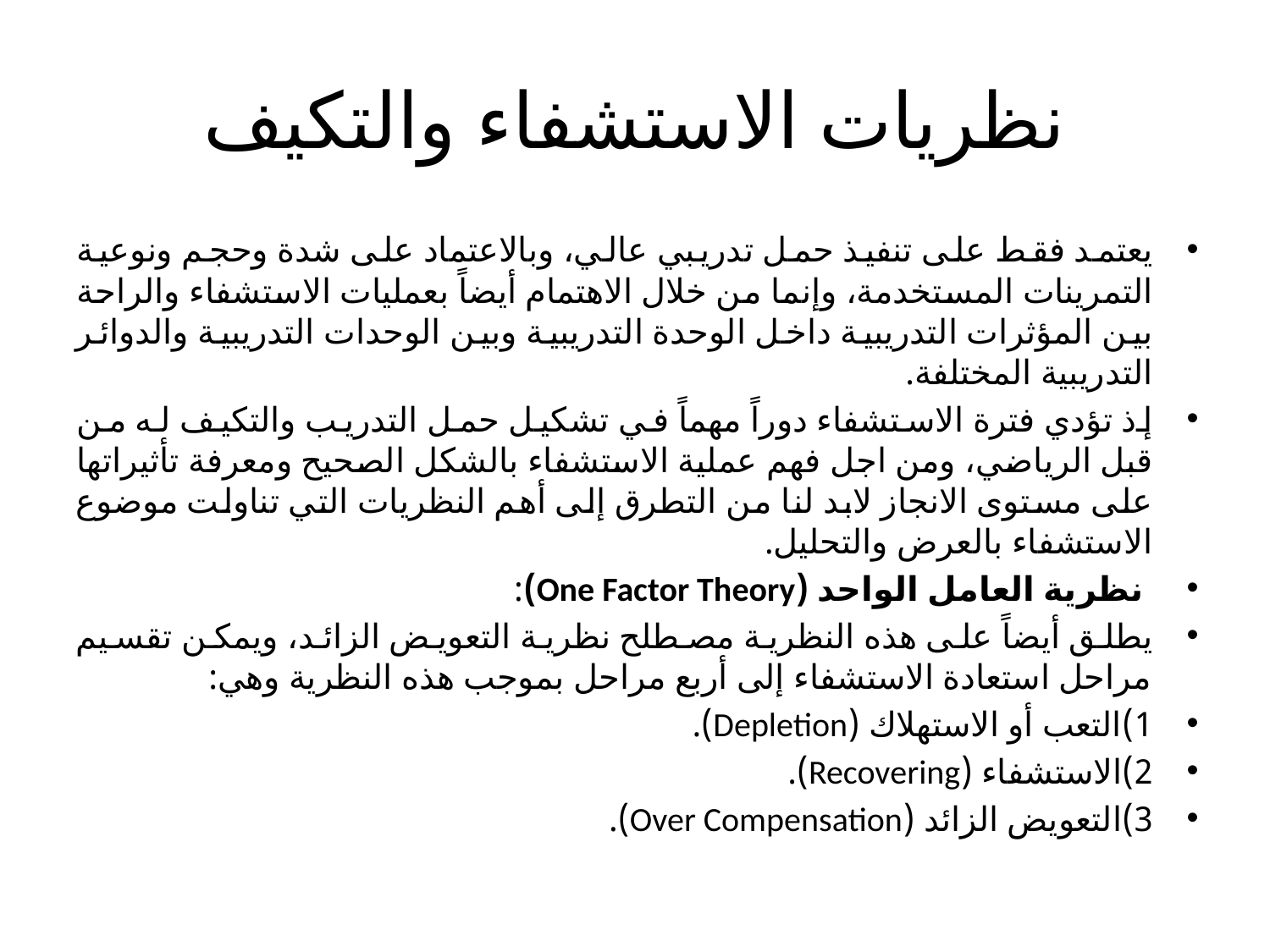

# نظريات الاستشفاء والتكيف
يعتمد فقط على تنفيذ حمل تدريبي عالي، وبالاعتماد على شدة وحجم ونوعية التمرينات المستخدمة، وإنما من خلال الاهتمام أيضاً بعمليات الاستشفاء والراحة بين المؤثرات التدريبية داخل الوحدة التدريبية وبين الوحدات التدريبية والدوائر التدريبية المختلفة.
إذ تؤدي فترة الاستشفاء دوراً مهماً في تشكيل حمل التدريب والتكيف له من قبل الرياضي، ومن اجل فهم عملية الاستشفاء بالشكل الصحيح ومعرفة تأثيراتها على مستوى الانجاز لابد لنا من التطرق إلى أهم النظريات التي تناولت موضوع الاستشفاء بالعرض والتحليل.
 نظرية العامل الواحد (One Factor Theory):
يطلق أيضاً على هذه النظرية مصطلح نظرية التعويض الزائد، ويمكن تقسيم مراحل استعادة الاستشفاء إلى أربع مراحل بموجب هذه النظرية وهي:
1)التعب أو الاستهلاك (Depletion).
2)الاستشفاء (Recovering).
3)التعويض الزائد (Over Compensation).